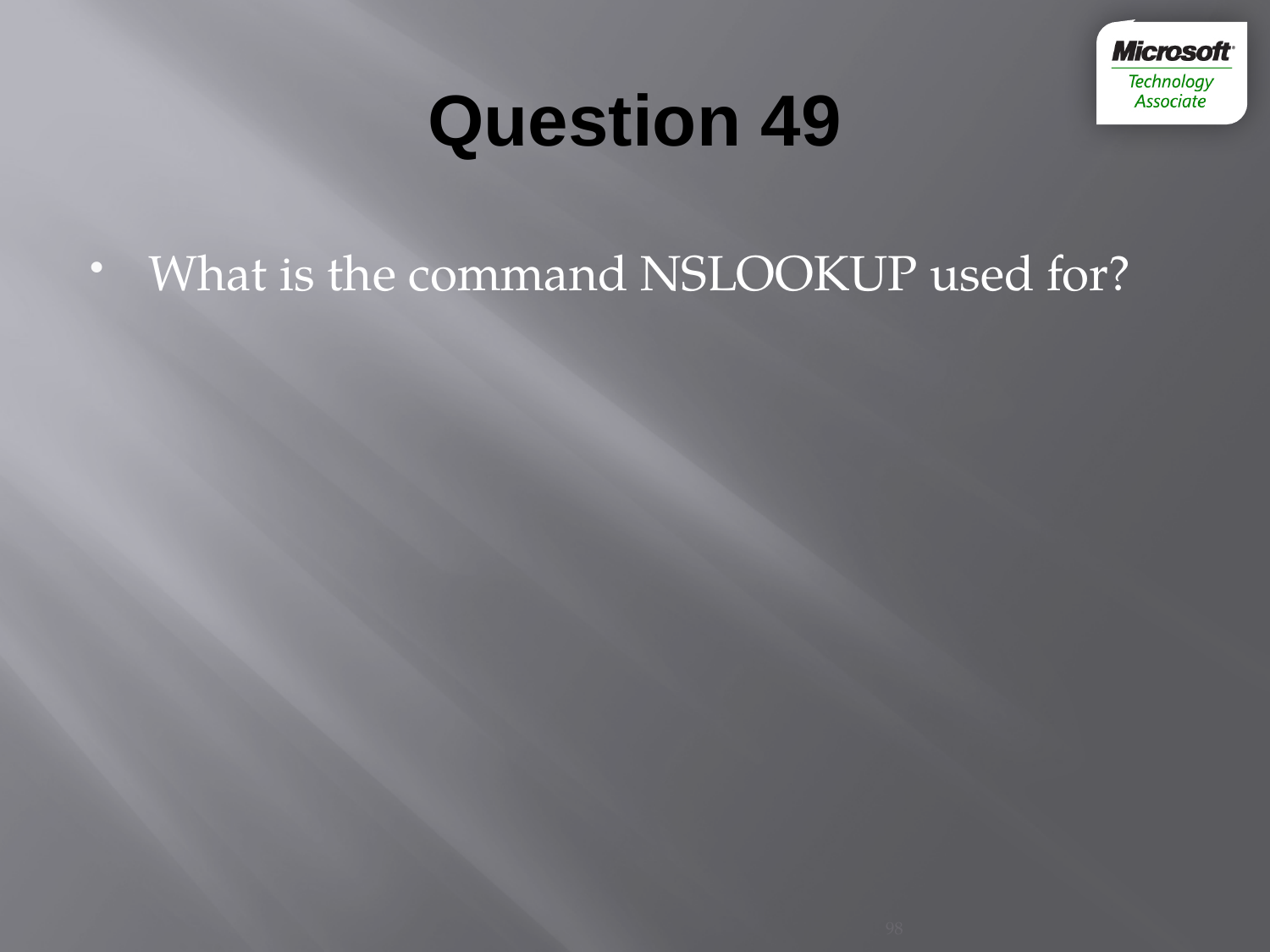

# Question 49
What is the command NSLOOKUP used for?

98